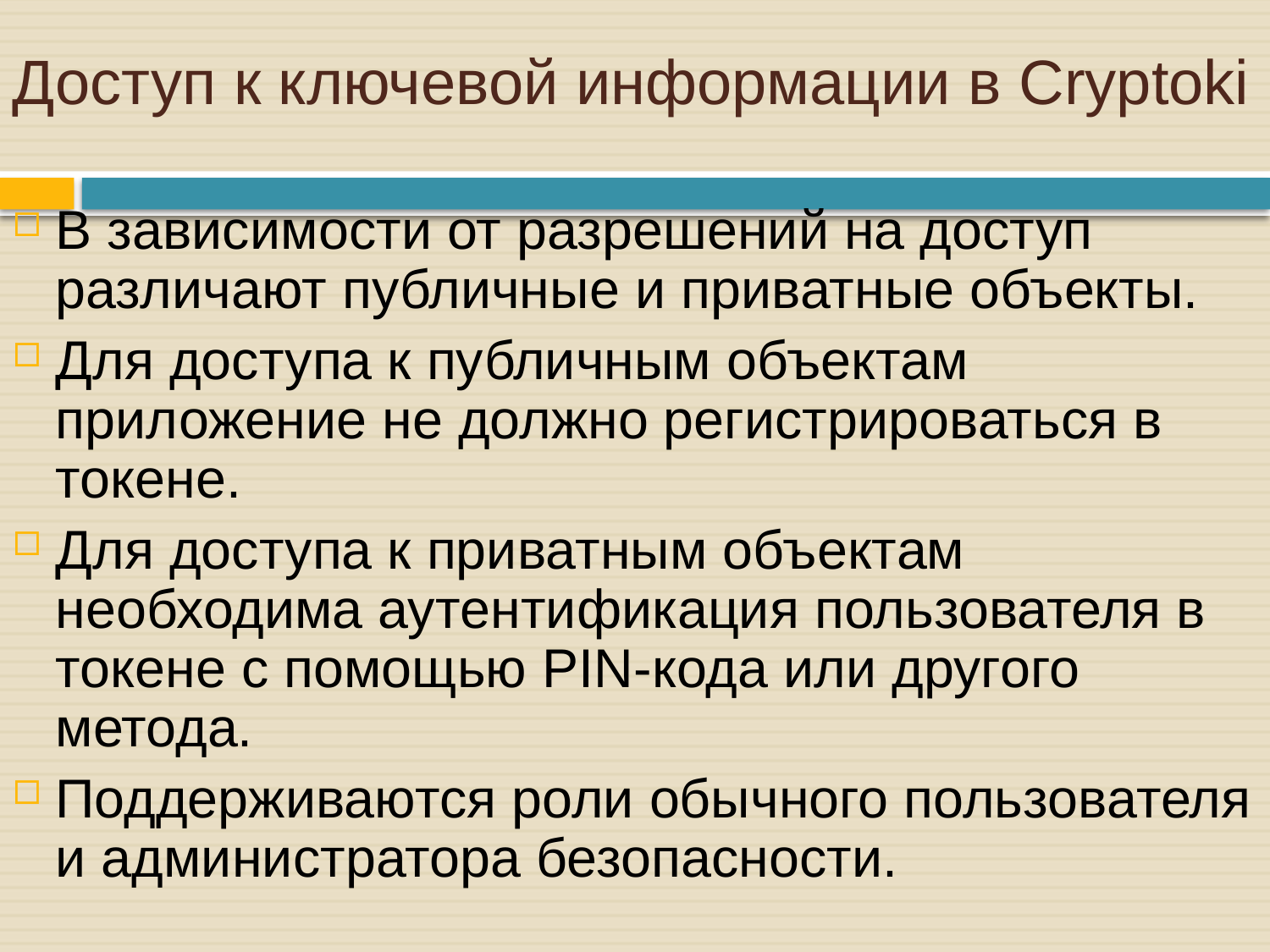

# Доступ к ключевой информации в Cryptoki
В зависимости от разрешений на доступ различают публичные и приватные объекты.
Для доступа к публичным объектам приложение не должно регистрироваться в токене.
Для доступа к приватным объектам необходима аутентификация пользователя в токене с помощью PIN-кода или другого метода.
Поддерживаются роли обычного пользователя и администратора безопасности.